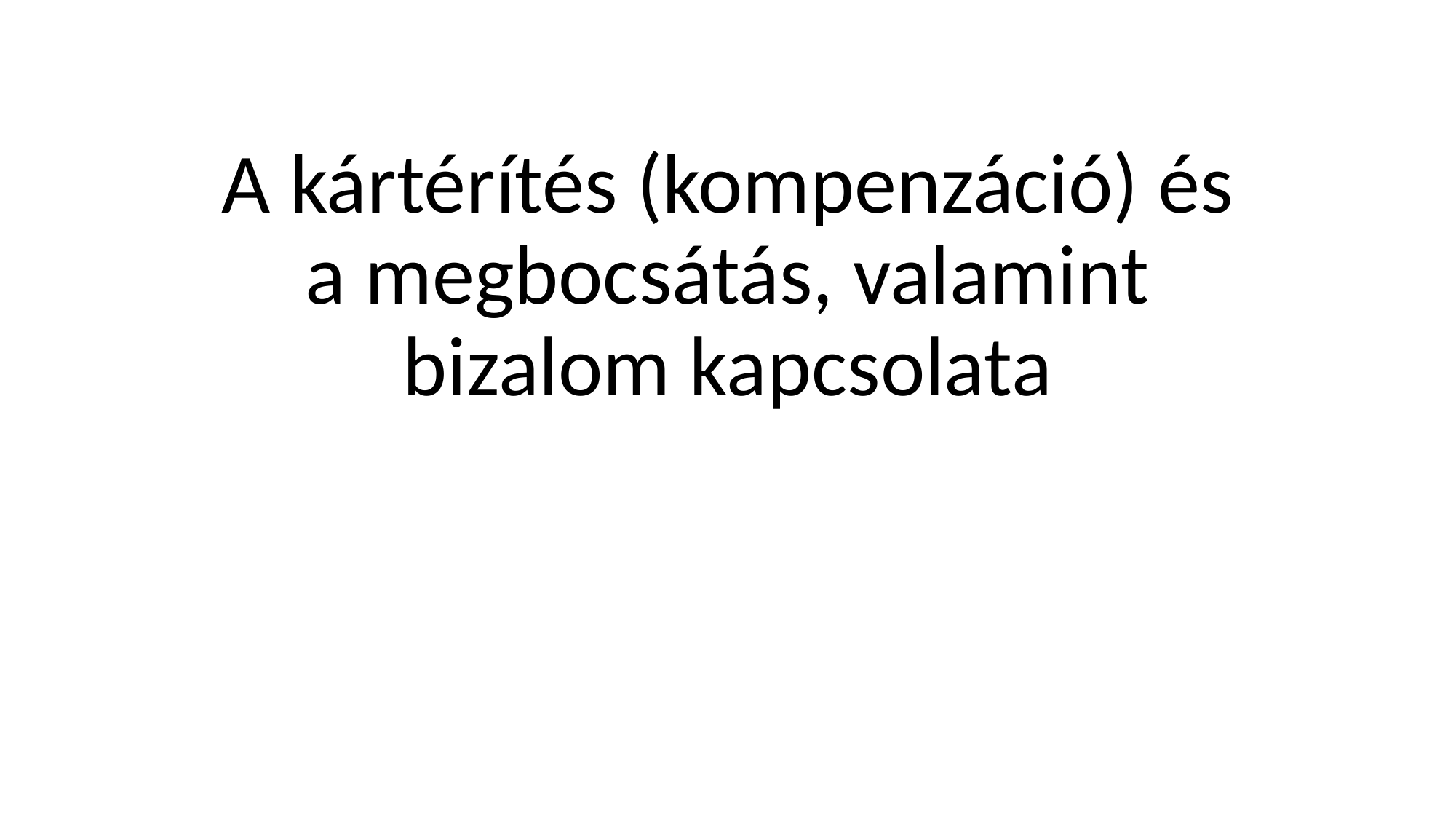

# A kártérítés (kompenzáció) és a megbocsátás, valamint bizalom kapcsolata